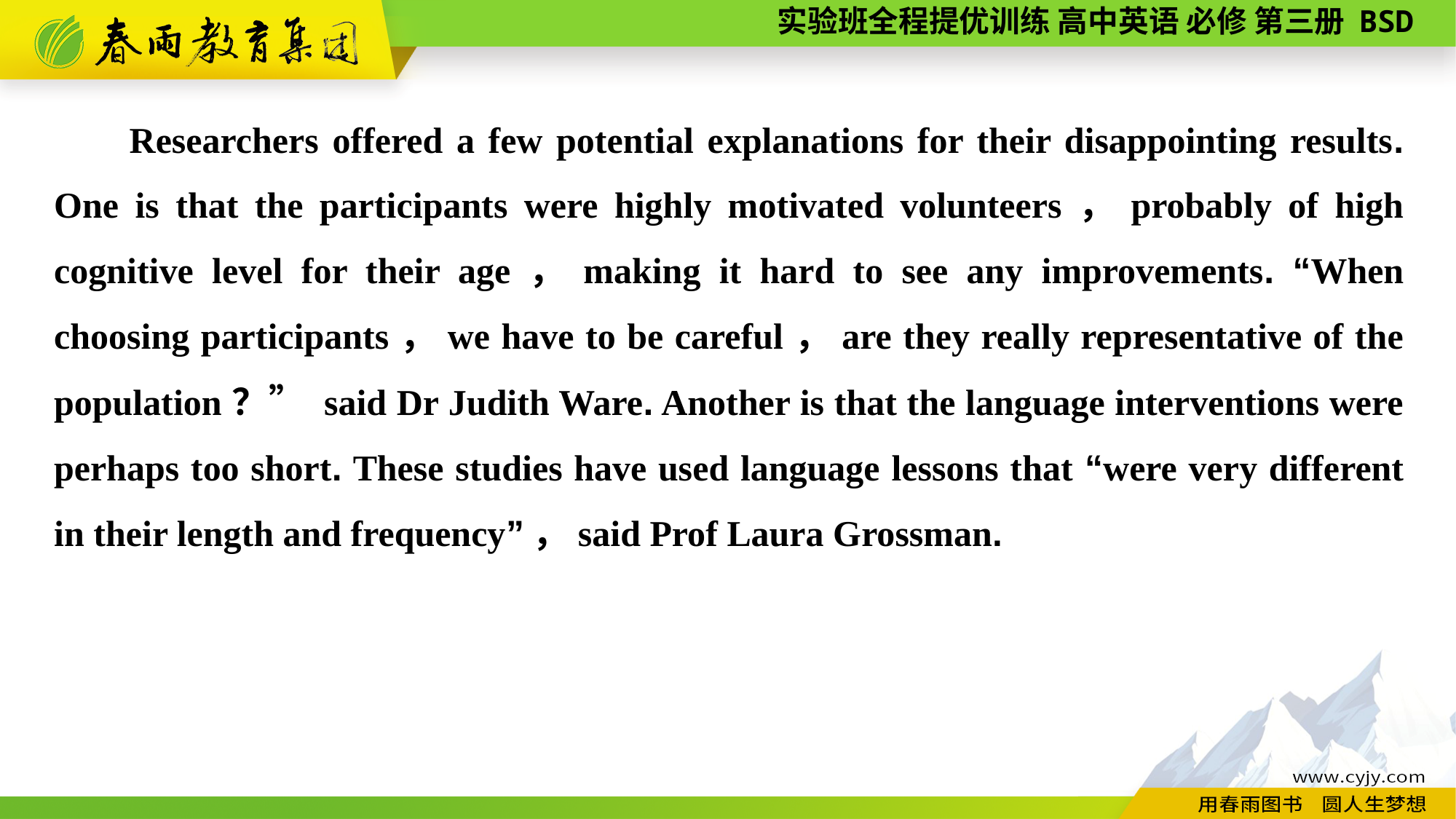

Researchers offered a few potential explanations for their disappointing results. One is that the participants were highly motivated volunteers，probably of high cognitive level for their age，making it hard to see any improvements. “When choosing participants，we have to be careful，are they really representative of the population？” said Dr Judith Ware. Another is that the language interventions were perhaps too short. These studies have used language lessons that “were very different in their length and frequency”，said Prof Laura Grossman.